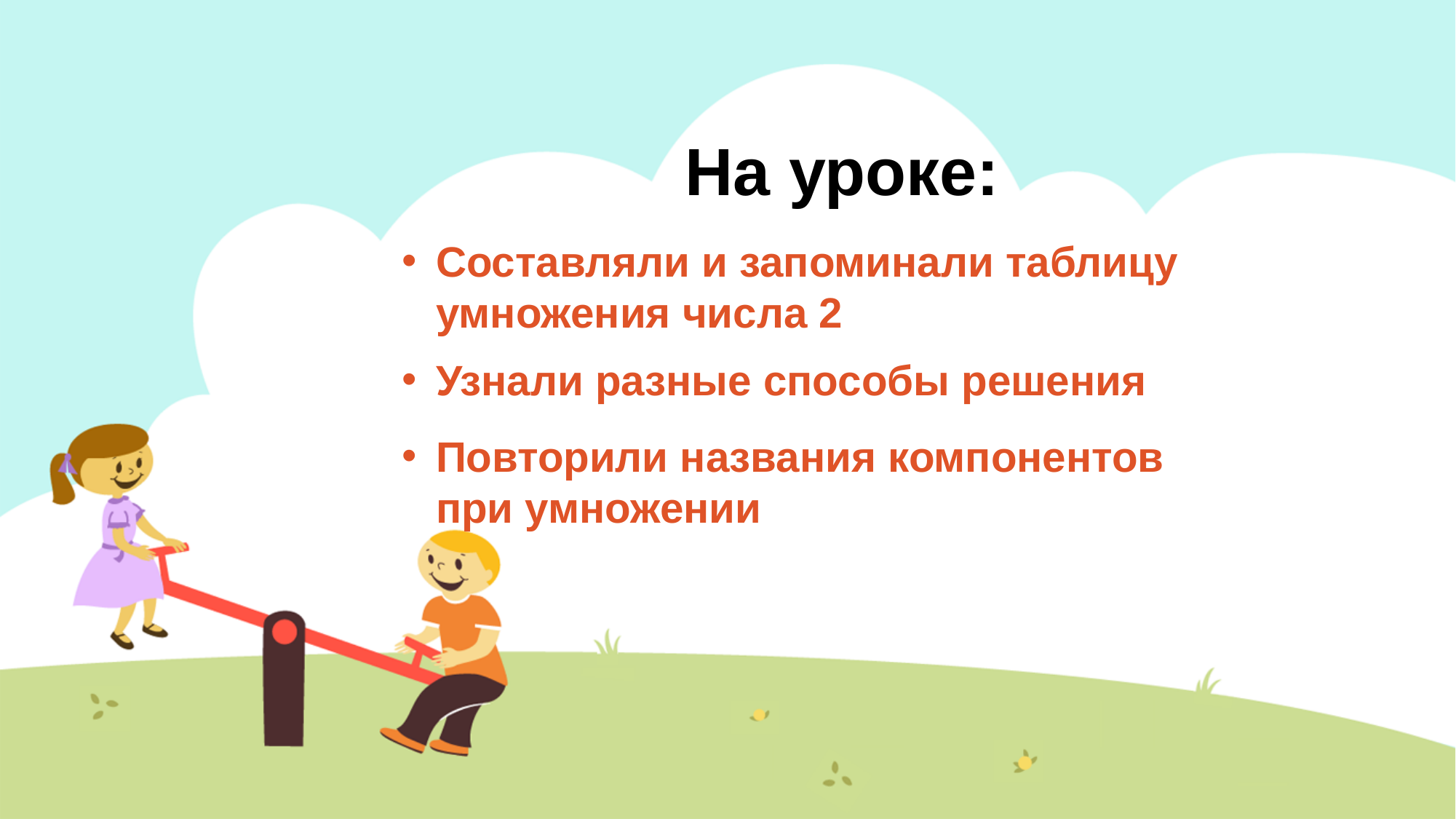

# На уроке:
Составляли и запоминали таблицу умножения числа 2
Узнали разные способы решения
Повторили названия компонентов при умножении